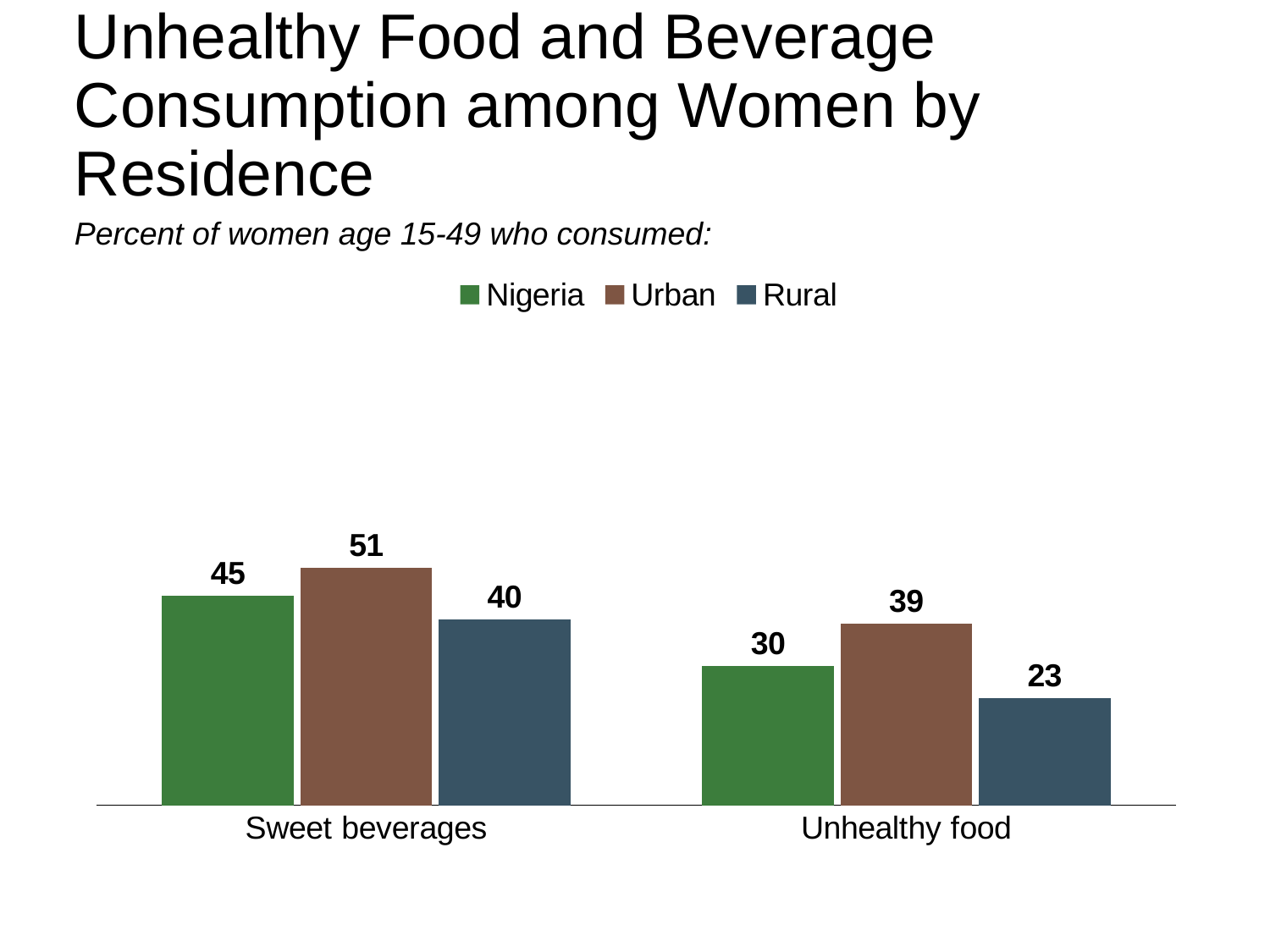

# Unhealthy Food and Beverage Consumption among Women by Residence
Percent of women age 15-49 who consumed:

### Chart

| Category | Nigeria | Urban | Rural |
|---|---|---|---|
| Sweet beverages | 45.0 | 51.0 | 40.0 |
| Unhealthy food | 30.0 | 39.0 | 23.0 |